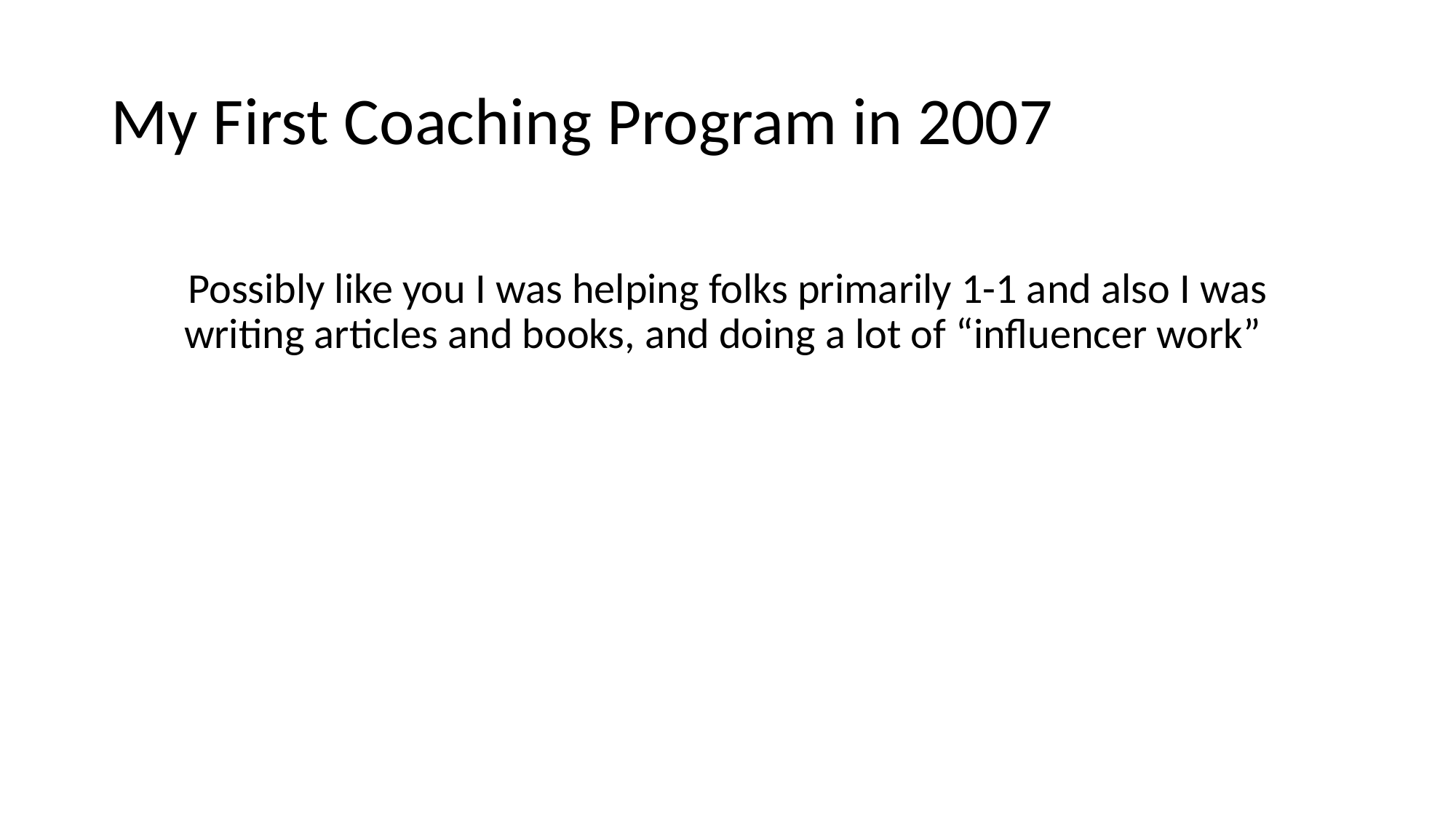

# My First Coaching Program in 2007
Possibly like you I was helping folks primarily 1-1 and also I was writing articles and books, and doing a lot of “influencer work”